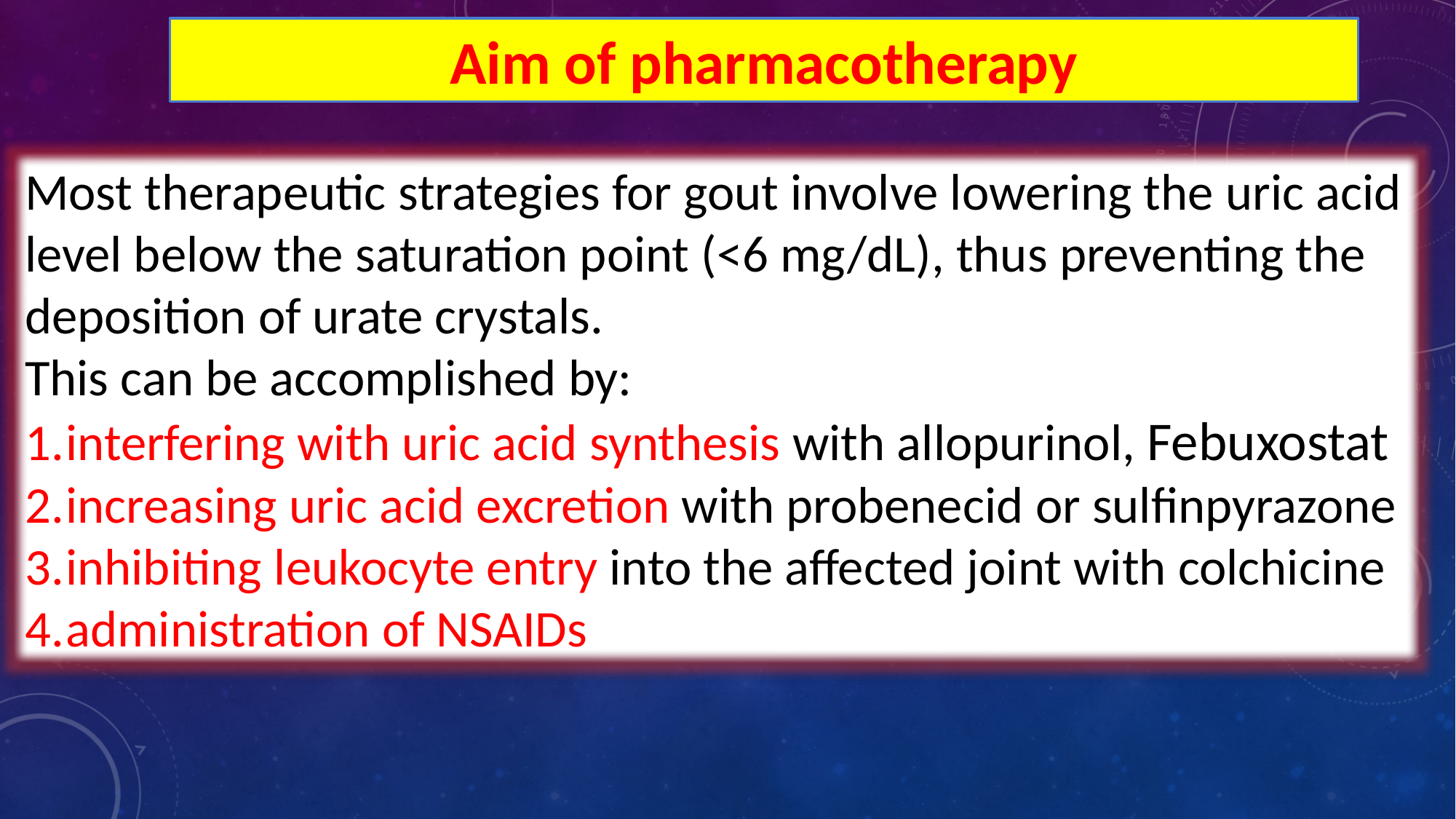

Aim of pharmacotherapy
Most therapeutic strategies for gout involve lowering the uric acid level below the saturation point (<6 mg/dL), thus preventing the deposition of urate crystals.
This can be accomplished by:
interfering with uric acid synthesis with allopurinol, Febuxostat
increasing uric acid excretion with probenecid or sulfinpyrazone
inhibiting leukocyte entry into the affected joint with colchicine
administration of NSAIDs